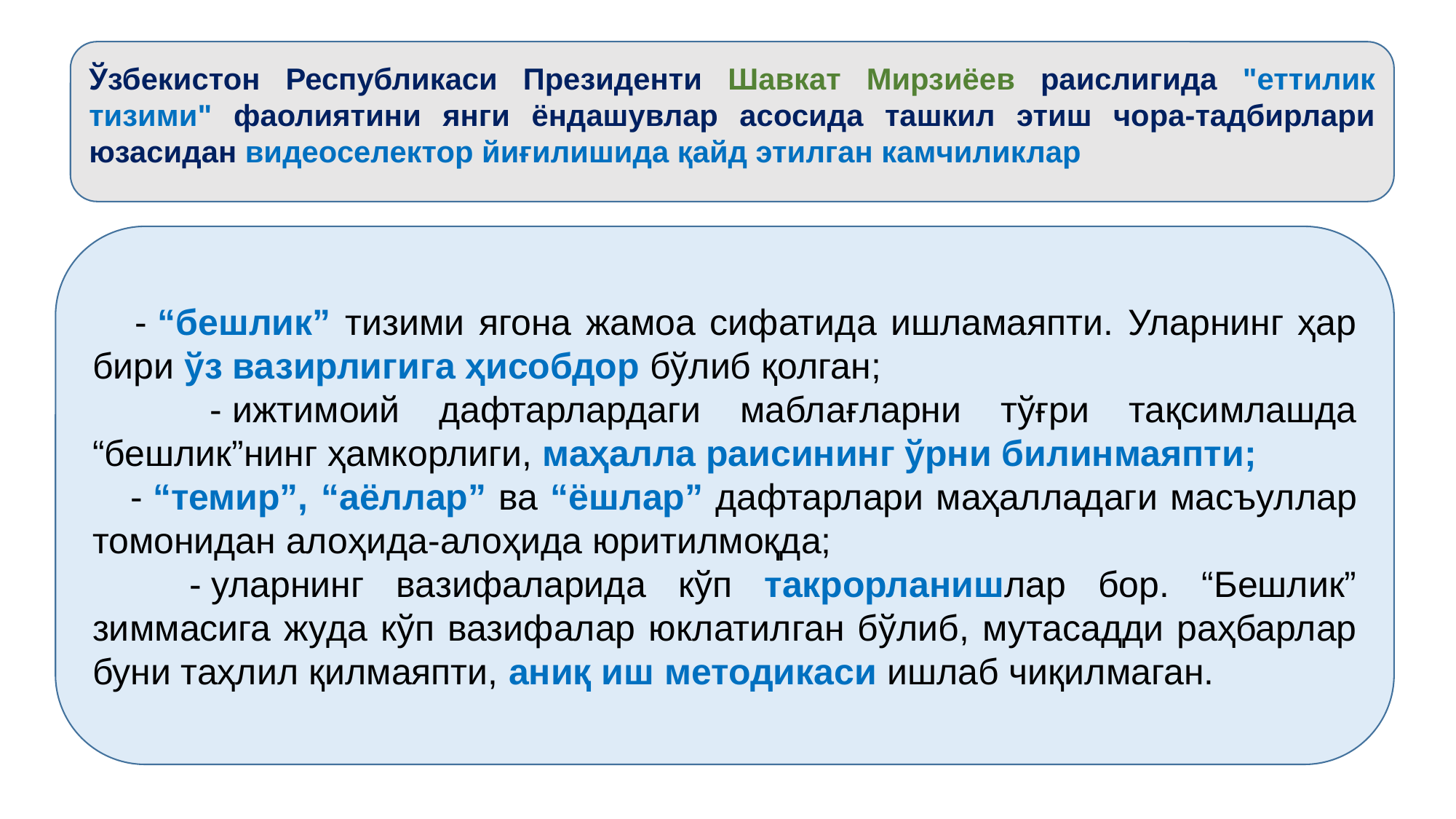

Ўзбекистон Республикаси Президенти Шавкат Мирзиёев раислигида "еттилик тизими" фаолиятини янги ёндашувлар асосида ташкил этиш чора-тадбирлари юзасидан видеоселектор йиғилишида қайд этилган камчиликлар

   - “бешлик” тизими ягона жамоа сифатида ишламаяпти. Уларнинг ҳар бири ўз вазирлигига ҳисобдор бўлиб қолган;
   - ижтимоий дафтарлардаги маблағларни тўғри тақсимлашда “бешлик”нинг ҳамкорлиги, маҳалла раисининг ўрни билинмаяпти;
   - “темир”, “аёллар” ва “ёшлар” дафтарлари маҳалладаги масъуллар томонидан алоҳида-алоҳида юритилмоқда;
   - уларнинг вазифаларида кўп такрорланишлар бор. “Бешлик” зиммасига жуда кўп вазифалар юклатилган бўлиб, мутасадди раҳбарлар буни таҳлил қилмаяпти, аниқ иш методикаси ишлаб чиқилмаган.